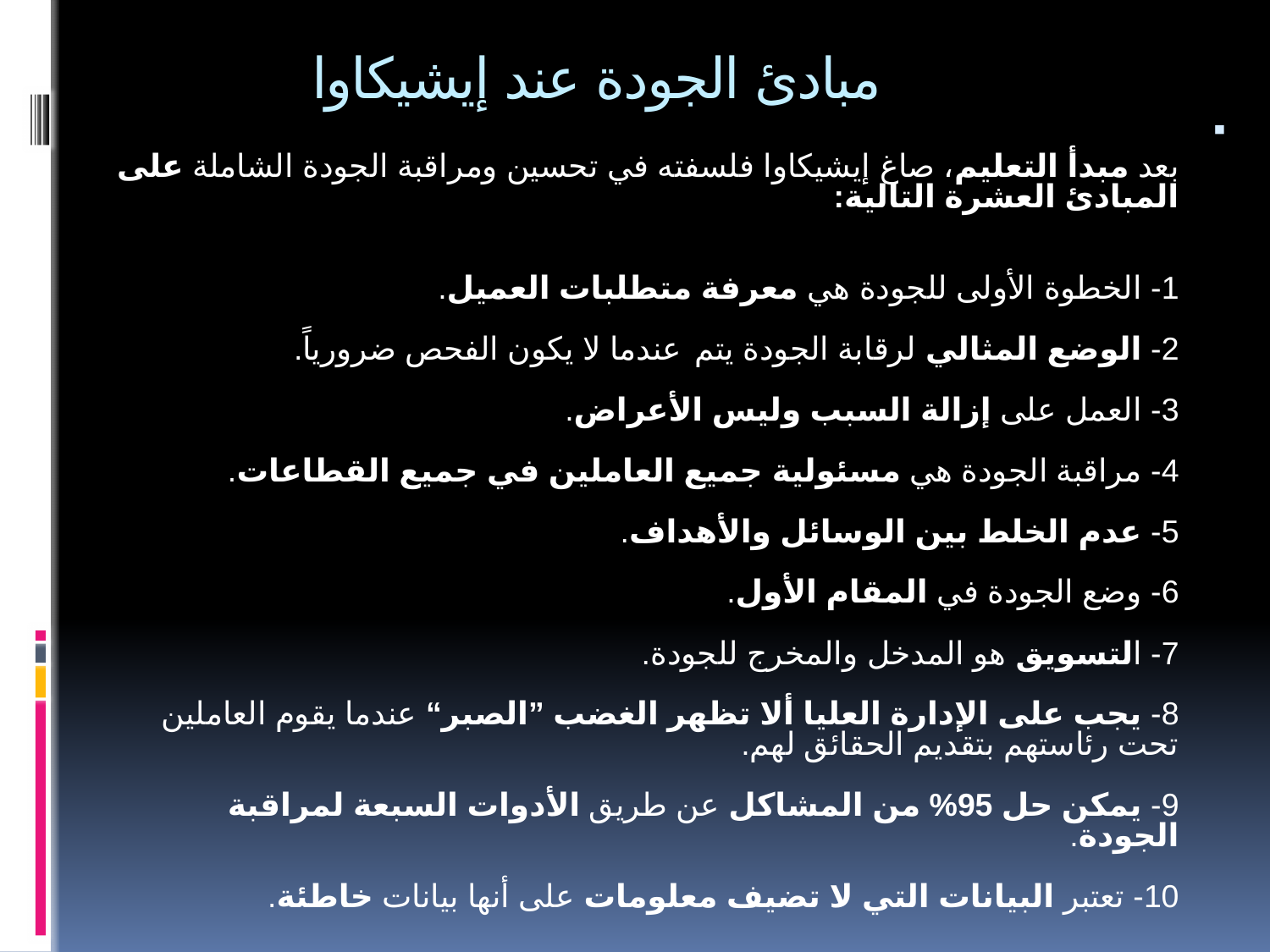

مبادئ الجودة عند إيشيكاوا
بعد مبدأ التعليم، صاغ إيشيكاوا فلسفته في تحسين ومراقبة الجودة الشاملة على المبادئ العشرة التالية:
1- الخطوة الأولى للجودة هي معرفة متطلبات العميل.
2- الوضع المثالي لرقابة الجودة يتم عندما لا يكون الفحص ضرورياً.
3- العمل على إزالة السبب وليس الأعراض.
4- مراقبة الجودة هي مسئولية جميع العاملين في جميع القطاعات.
5- عدم الخلط بين الوسائل والأهداف.
6- وضع الجودة في المقام الأول.
7- التسويق هو المدخل والمخرج للجودة.
8- يجب على الإدارة العليا ألا تظهر الغضب ”الصبر“ عندما يقوم العاملين تحت رئاستهم بتقديم الحقائق لهم.
9- يمكن حل 95% من المشاكل عن طريق الأدوات السبعة لمراقبة الجودة.
10- تعتبر البيانات التي لا تضيف معلومات على أنها بيانات خاطئة.